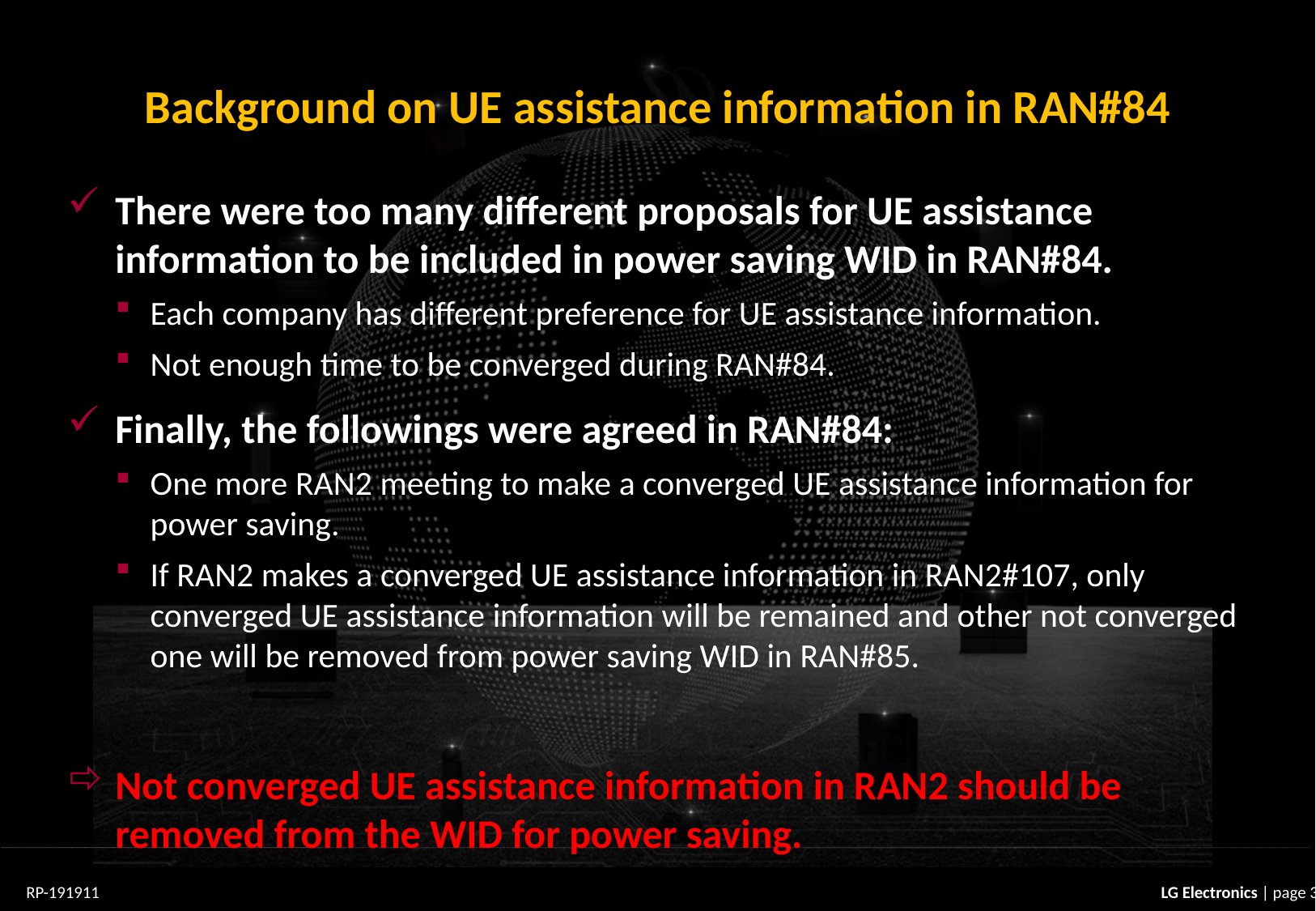

# Background on UE assistance information in RAN#84
There were too many different proposals for UE assistance information to be included in power saving WID in RAN#84.
Each company has different preference for UE assistance information.
Not enough time to be converged during RAN#84.
Finally, the followings were agreed in RAN#84:
One more RAN2 meeting to make a converged UE assistance information for power saving.
If RAN2 makes a converged UE assistance information in RAN2#107, only converged UE assistance information will be remained and other not converged one will be removed from power saving WID in RAN#85.

Not converged UE assistance information in RAN2 should be removed from the WID for power saving.